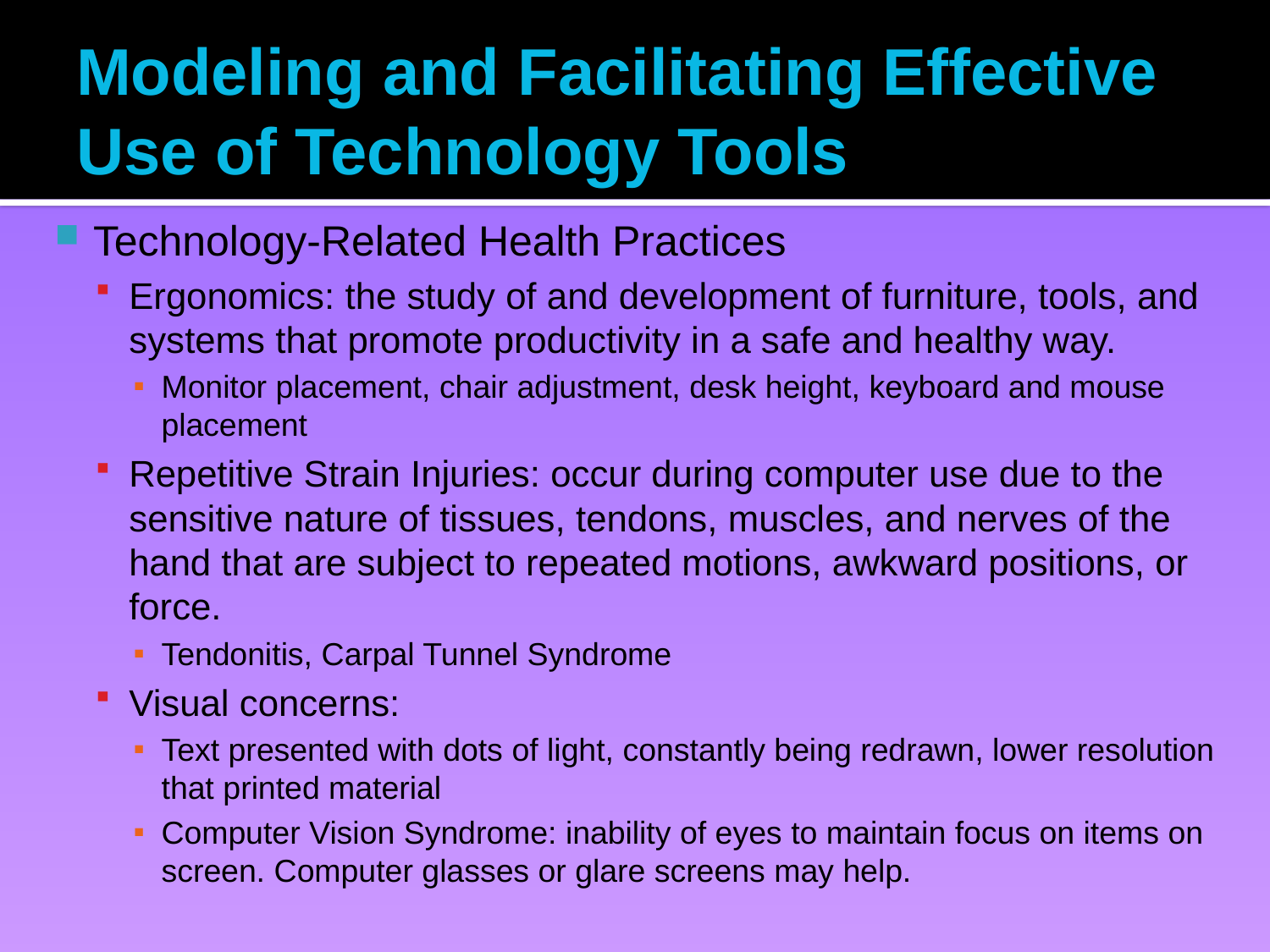

# Modeling and Facilitating Effective Use of Technology Tools
Technology-Related Health Practices
Ergonomics: the study of and development of furniture, tools, and systems that promote productivity in a safe and healthy way.
Monitor placement, chair adjustment, desk height, keyboard and mouse placement
Repetitive Strain Injuries: occur during computer use due to the sensitive nature of tissues, tendons, muscles, and nerves of the hand that are subject to repeated motions, awkward positions, or force.
Tendonitis, Carpal Tunnel Syndrome
Visual concerns:
Text presented with dots of light, constantly being redrawn, lower resolution that printed material
Computer Vision Syndrome: inability of eyes to maintain focus on items on screen. Computer glasses or glare screens may help.